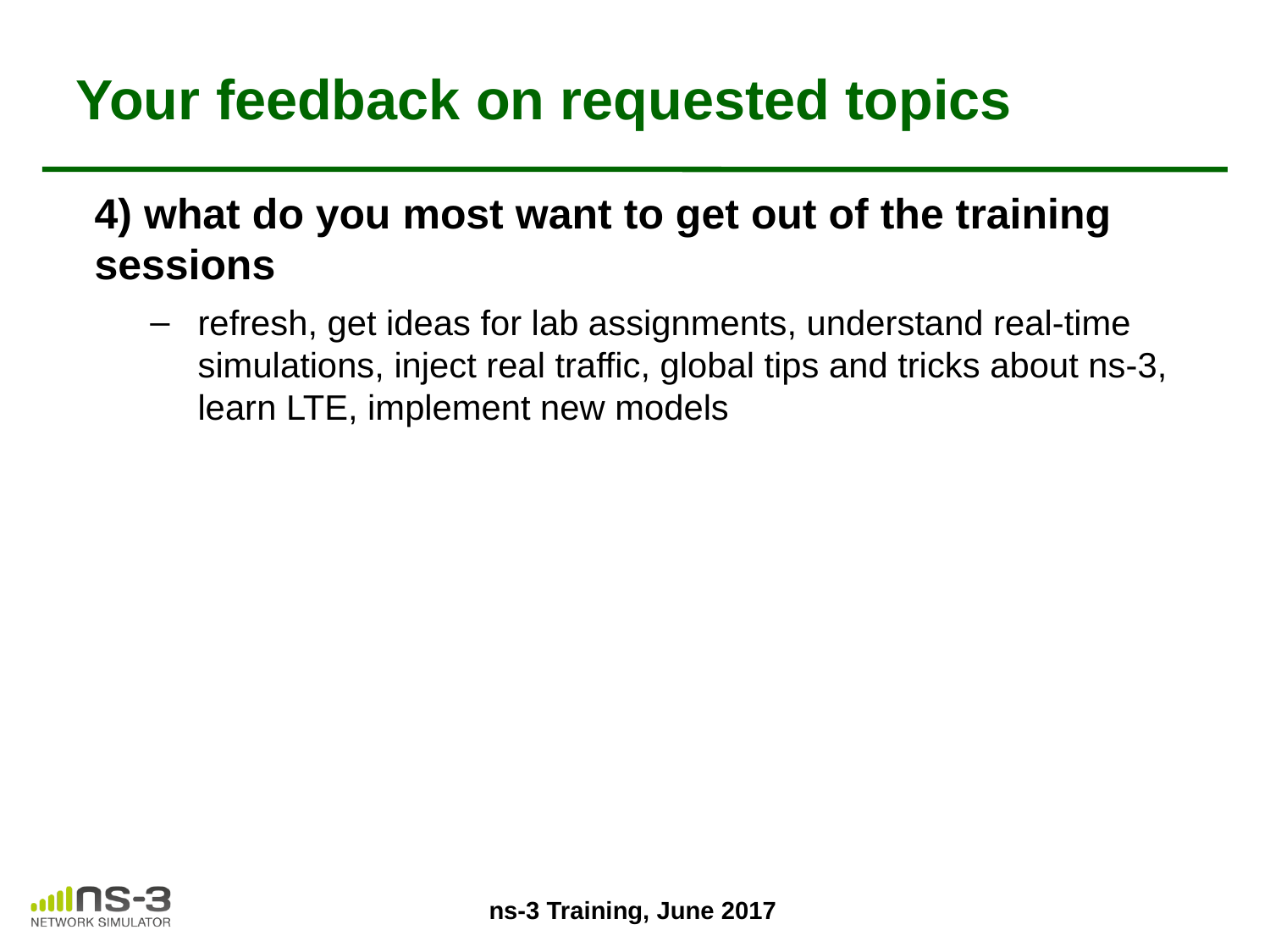

# Your feedback on requested topics
4) what do you most want to get out of the training sessions
refresh, get ideas for lab assignments, understand real-time simulations, inject real traffic, global tips and tricks about ns-3, learn LTE, implement new models
ns-3 Training, June 2017